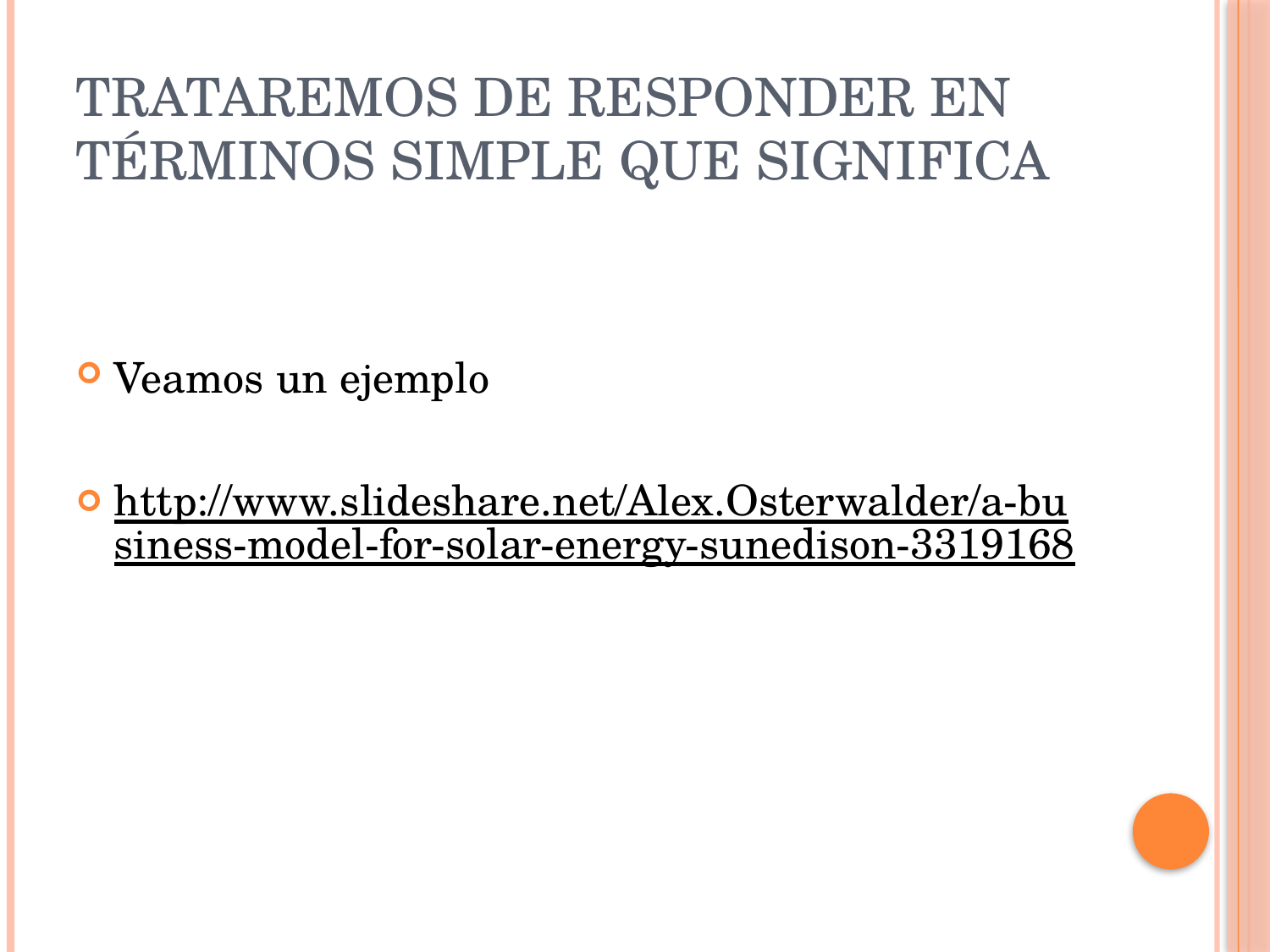

# Trataremos de responder en términos simple que significa

Veamos un ejemplo

http://www.slideshare.net/Alex.Osterwalder/a-business-model-for-solar-energy-sunedison-3319168